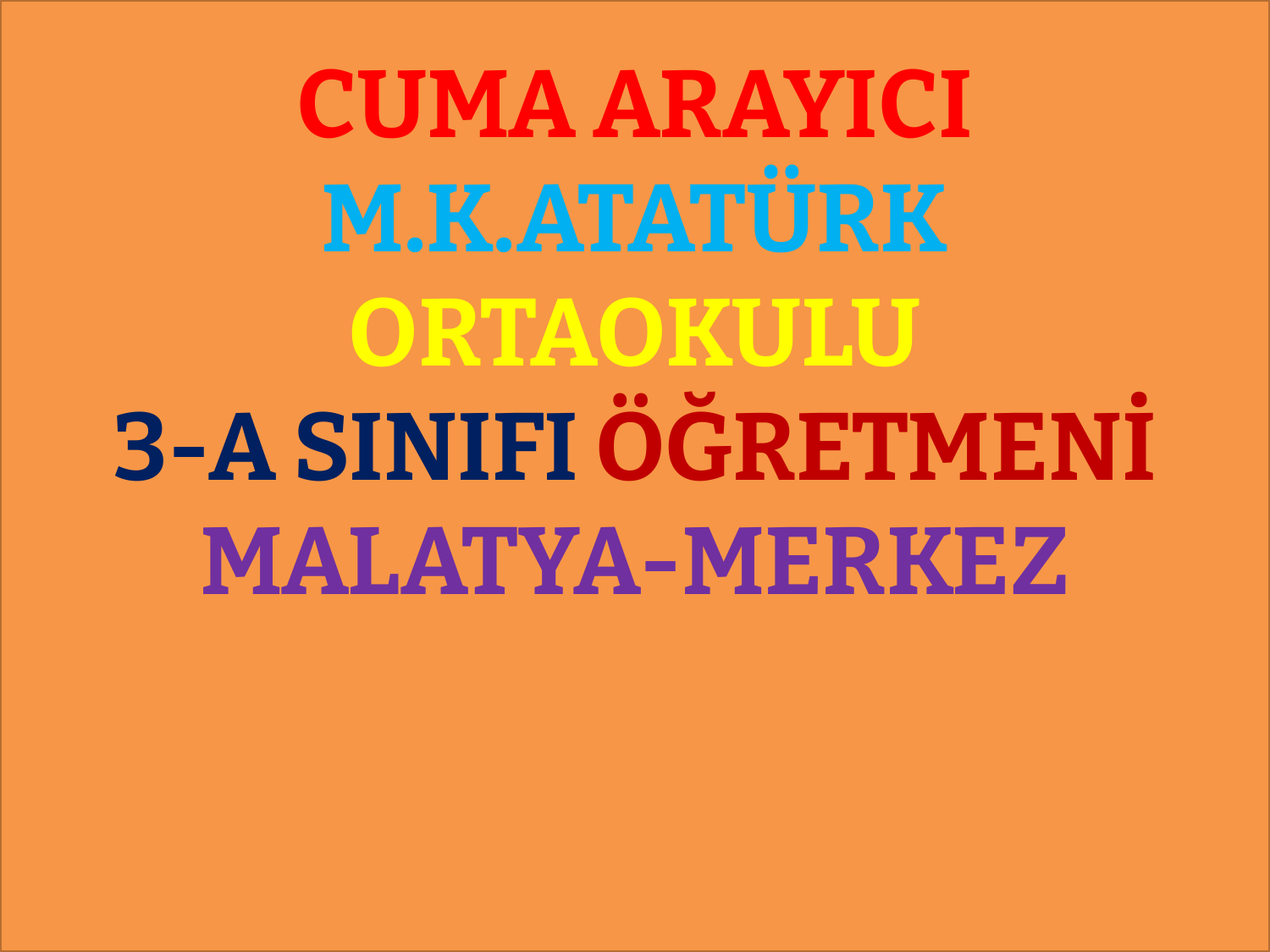

CUMA ARAYICI
M.K.ATATÜRK ORTAOKULU
3-A SINIFI ÖĞRETMENİ
MALATYA-MERKEZ
#